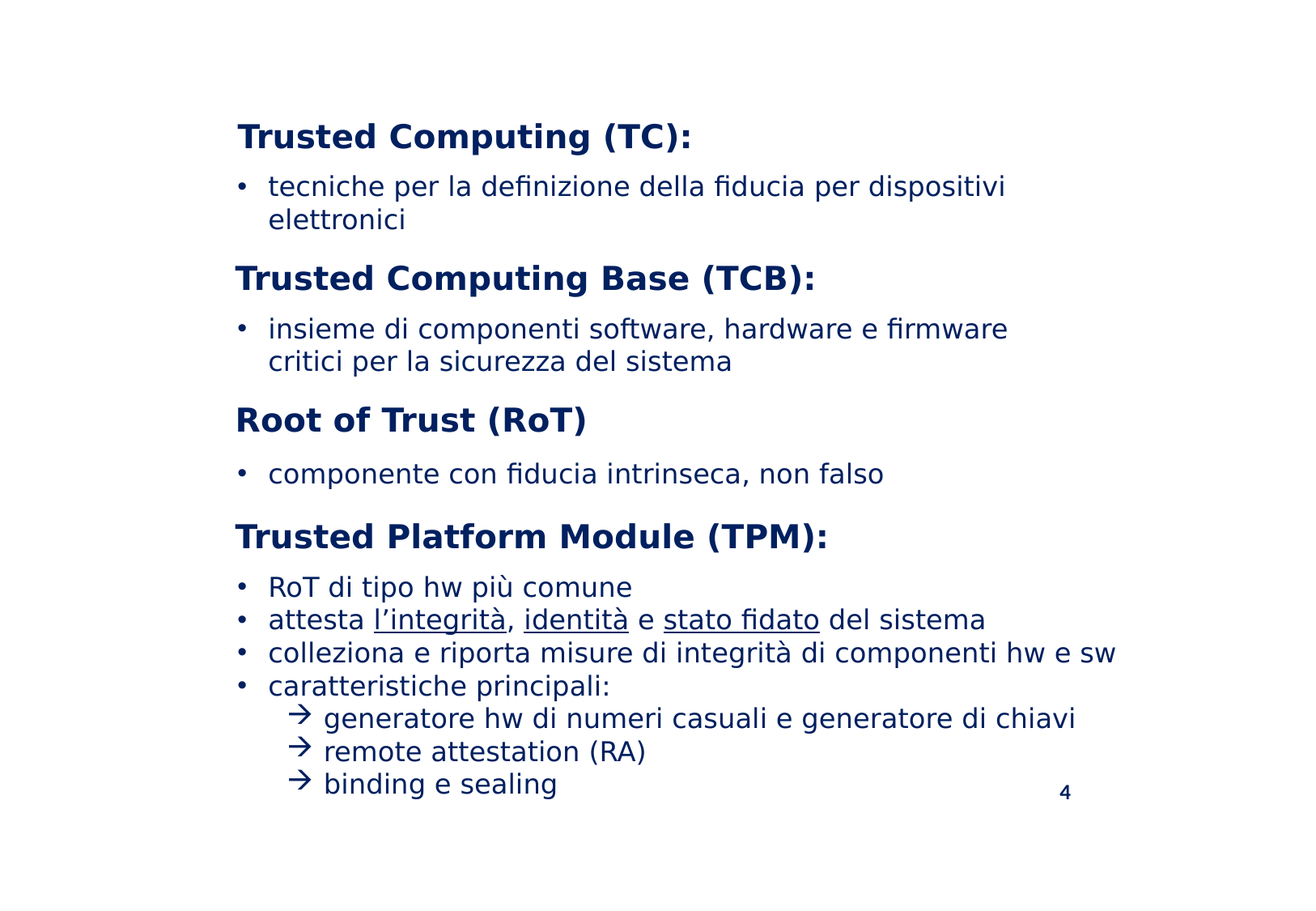

# Trusted Computing (TC):
tecniche per la definizione della fiducia per dispositivi elettronici
Trusted Computing Base (TCB):
insieme di componenti software, hardware e firmware critici per la sicurezza del sistema
Root of Trust (RoT)
componente con fiducia intrinseca, non falso
Trusted Platform Module (TPM):
RoT di tipo hw più comune
attesta l’integrità, identità e stato fidato del sistema
colleziona e riporta misure di integrità di componenti hw e sw
caratteristiche principali:
generatore hw di numeri casuali e generatore di chiavi
remote attestation (RA)
binding e sealing

4